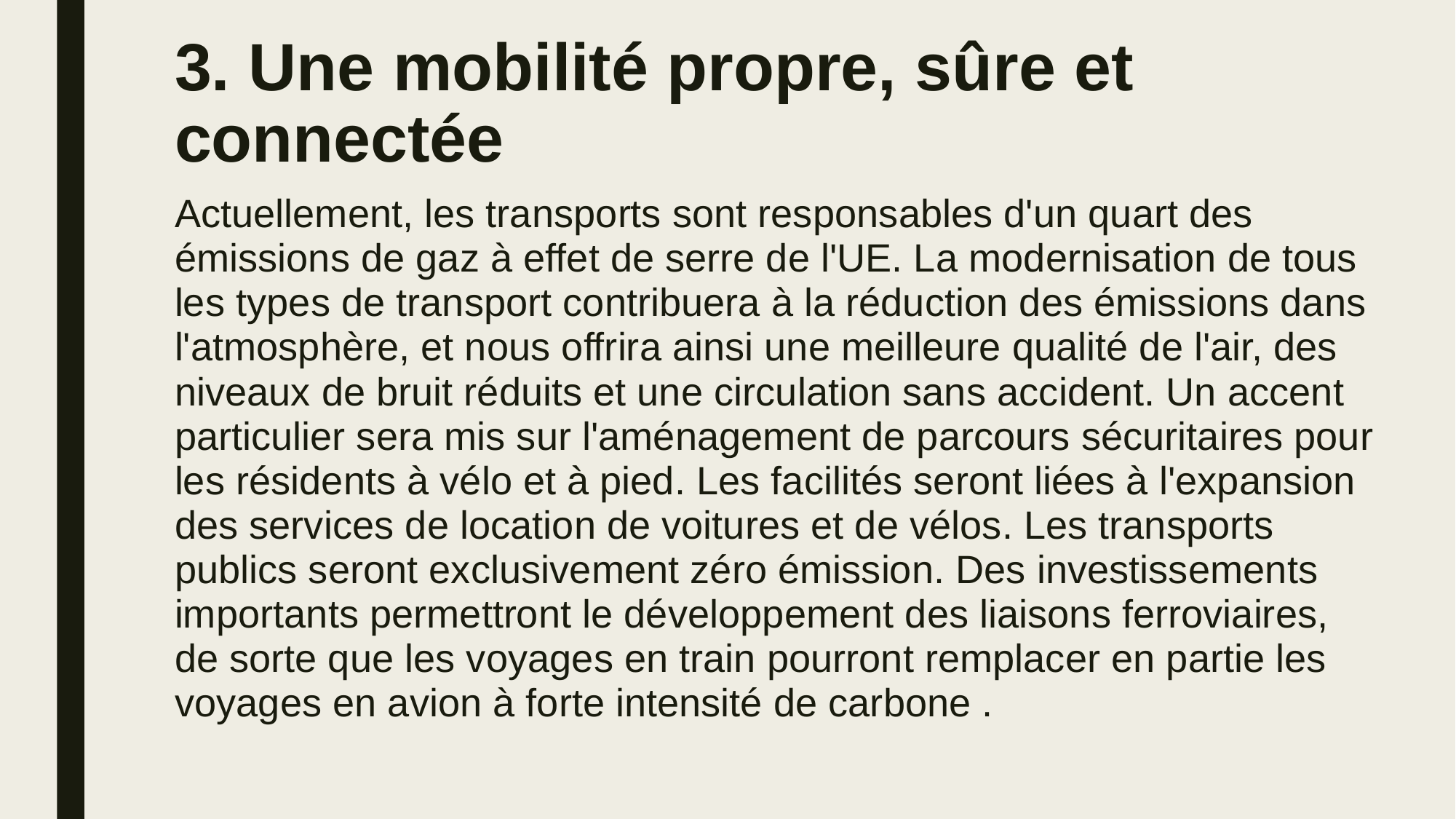

# 3. Une mobilité propre, sûre et connectée
Actuellement, les transports sont responsables d'un quart des émissions de gaz à effet de serre de l'UE. La modernisation de tous les types de transport contribuera à la réduction des émissions dans l'atmosphère, et nous offrira ainsi une meilleure qualité de l'air, des niveaux de bruit réduits et une circulation sans accident. Un accent
particulier sera mis sur l'aménagement de parcours sécuritaires pour les résidents à vélo et à pied. Les facilités seront liées à l'expansion des services de location de voitures et de vélos. Les transports publics seront exclusivement zéro émission. Des investissements importants permettront le développement des liaisons ferroviaires, de sorte que les voyages en train pourront remplacer en partie les voyages en avion à forte intensité de carbone .